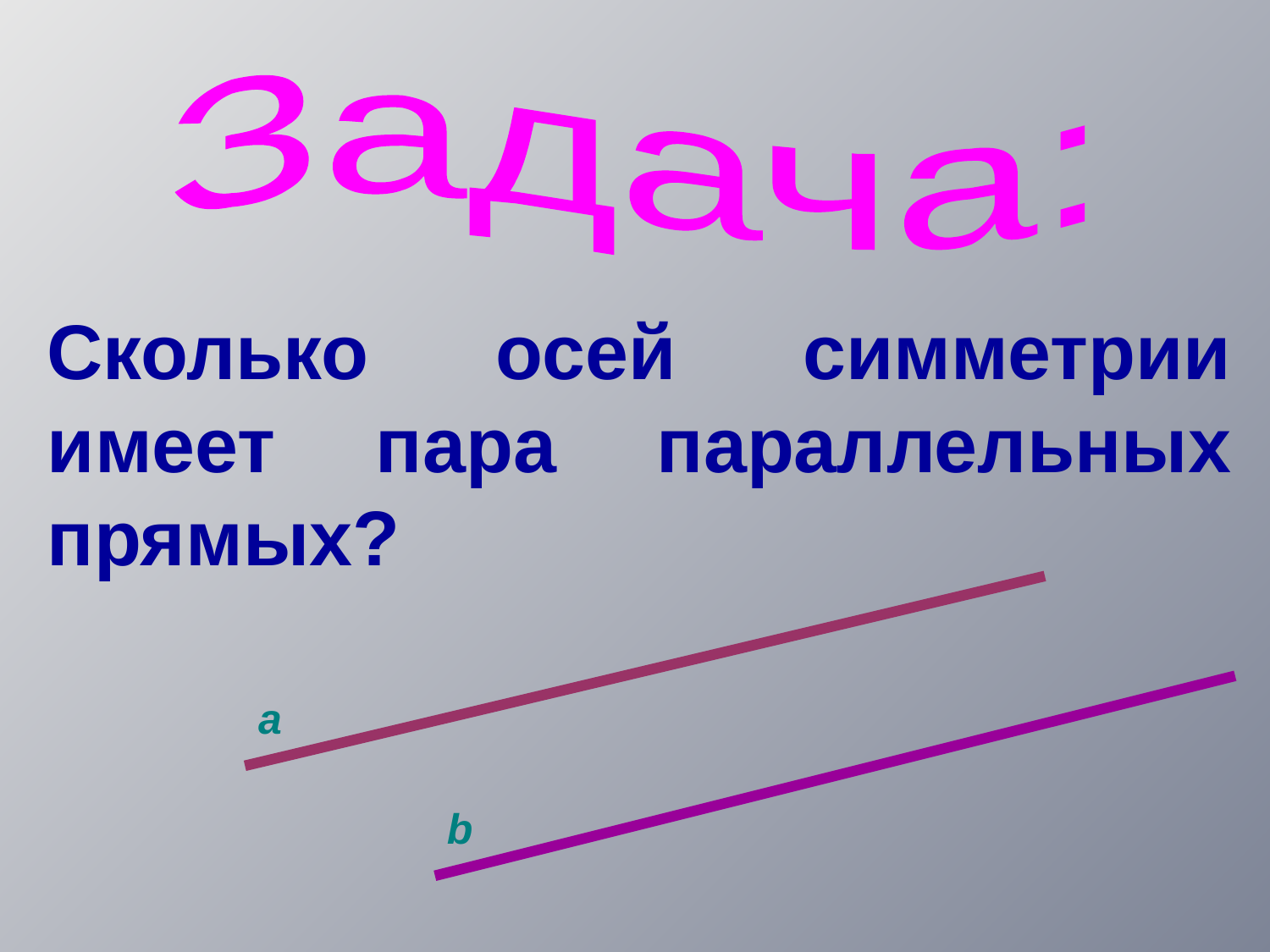

Задача:
Сколько осей симметрии имеет пара параллельных прямых?

a
b